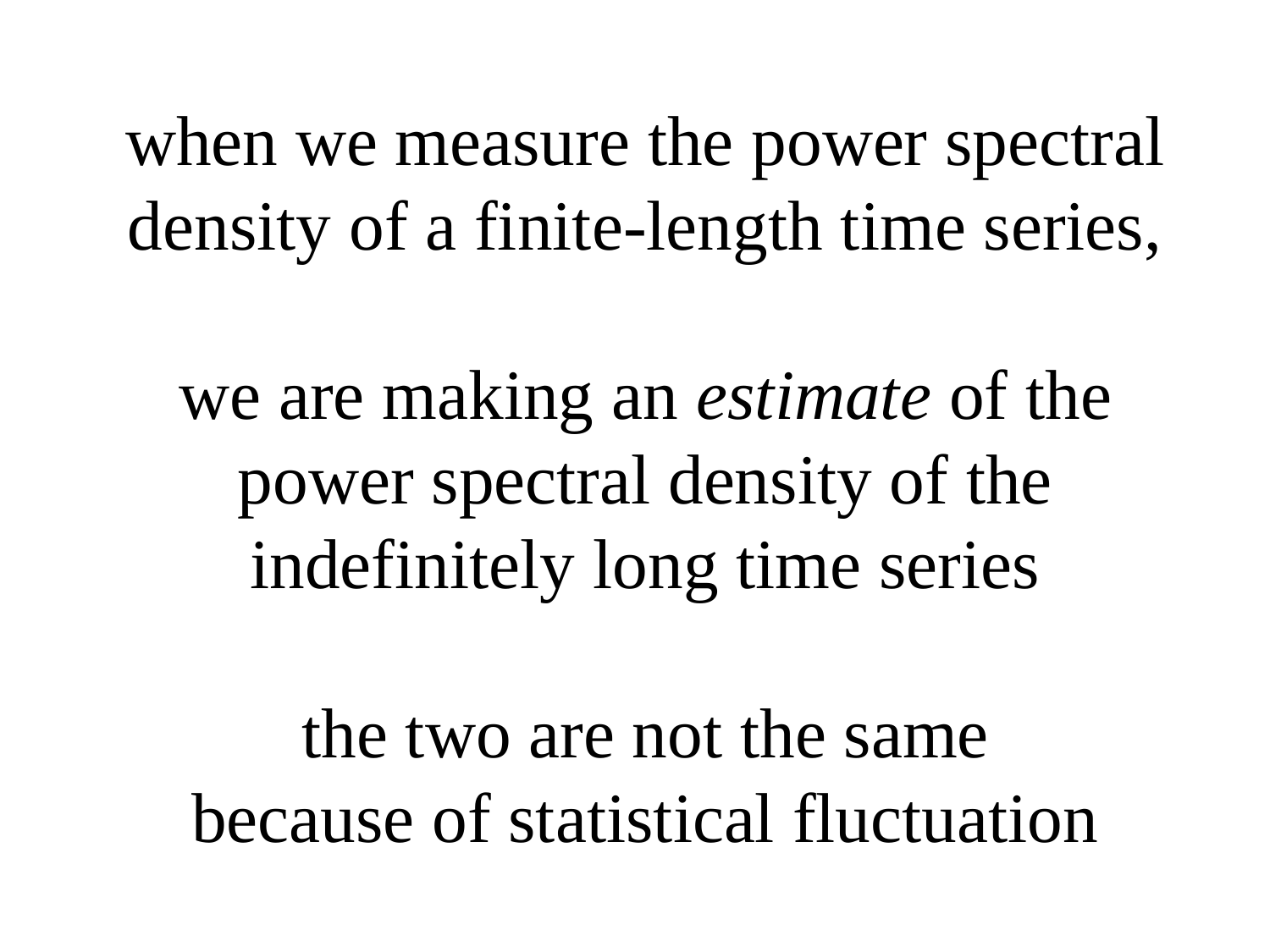

# when we measure the power spectral density of a finite-length time series, we are making an estimate of the power spectral density of the indefinitely long time series the two are not the same because of statistical fluctuation